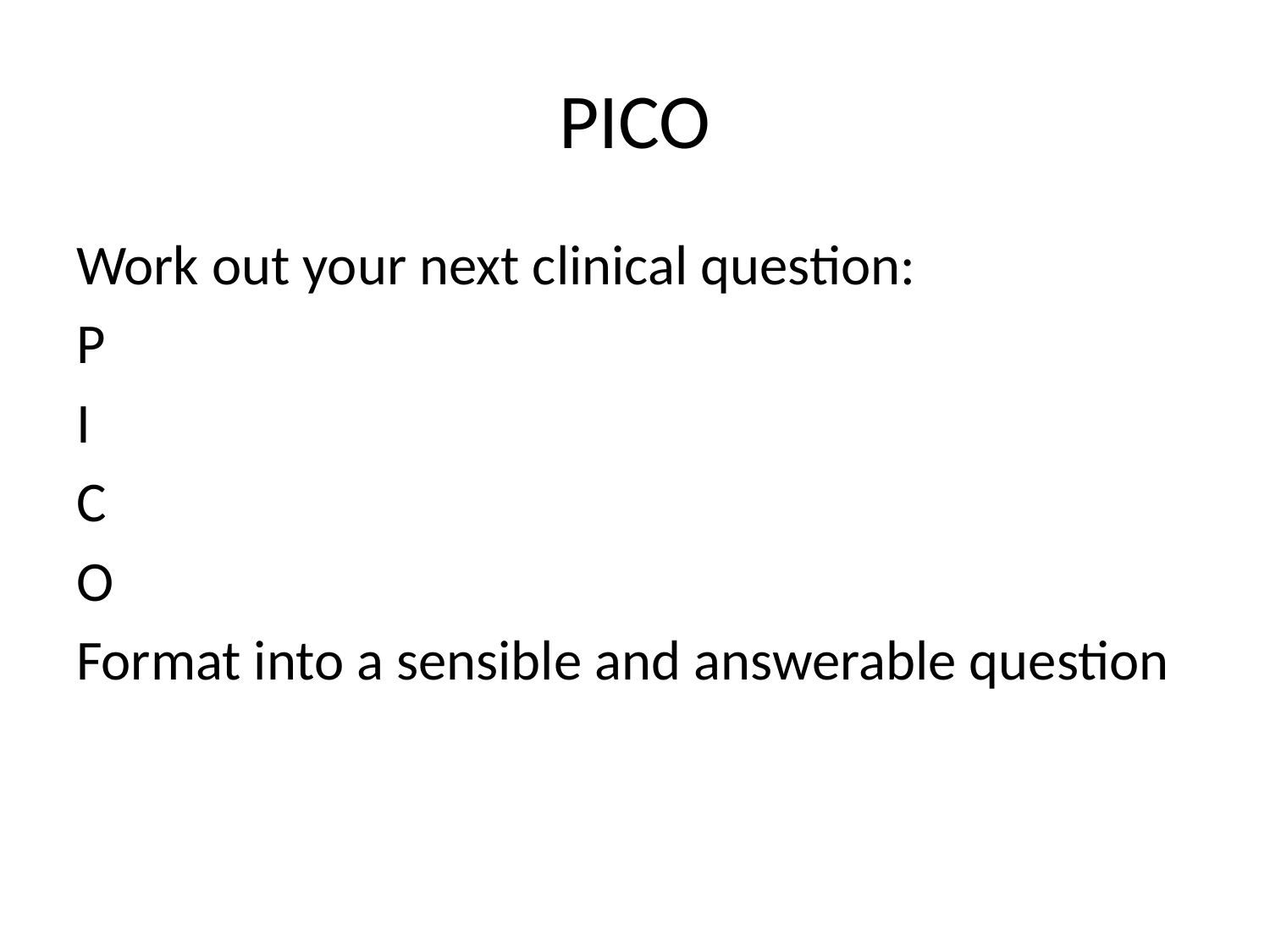

# PICO
Work out your next clinical question:
P
I
C
O
Format into a sensible and answerable question